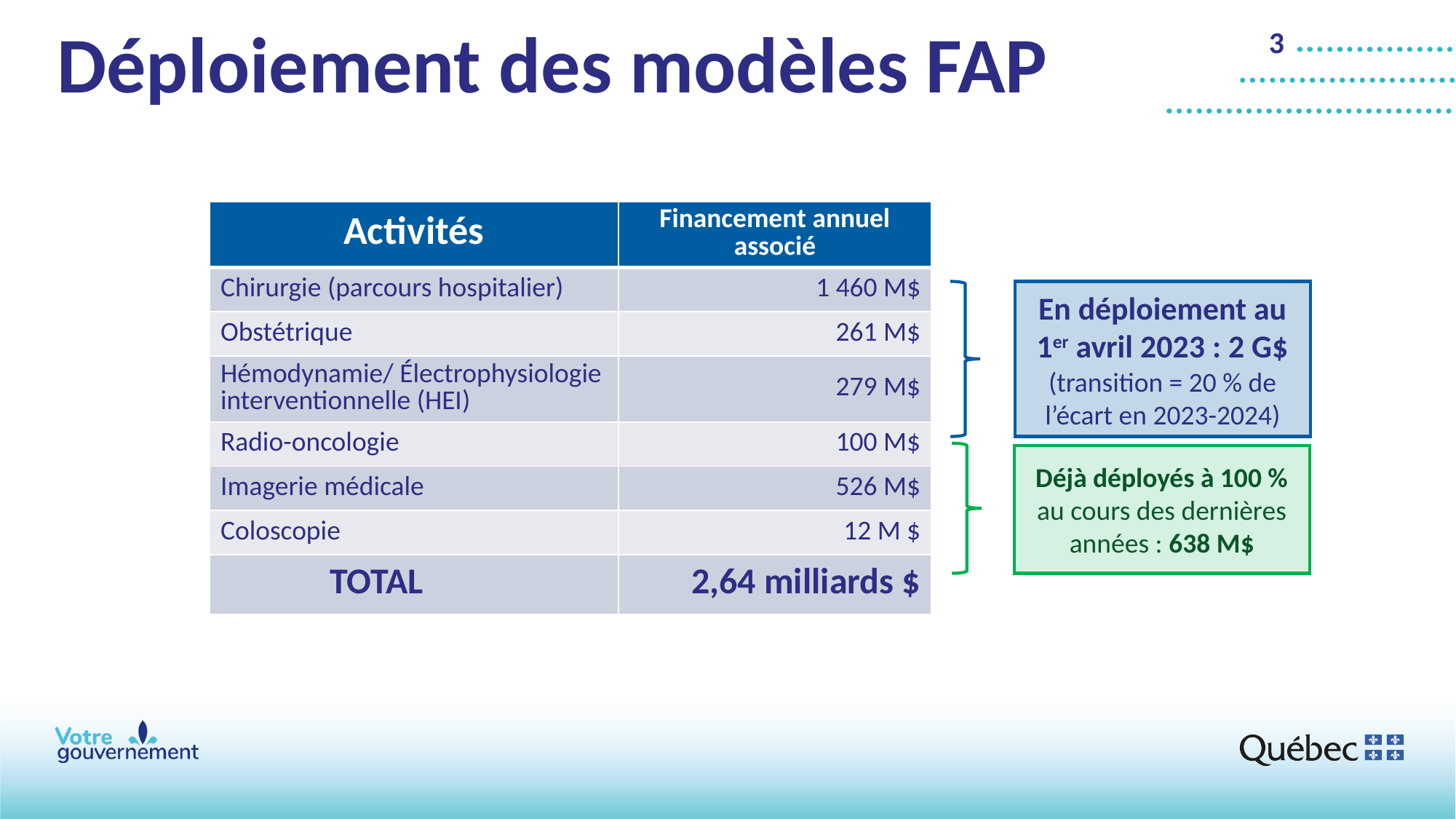

3
Déploiement des modèles FAP
| Activités | Financement annuel associé |
| --- | --- |
| Chirurgie (parcours hospitalier) | 1 460 M$ |
| Obstétrique | 261 M$ |
| Hémodynamie/ Électrophysiologie interventionnelle (HEI) | 279 M$ |
| Radio-oncologie | 100 M$ |
| Imagerie médicale | 526 M$ |
| Coloscopie | 12 M $ |
| TOTAL | 2,64 milliards $ |

En déploiement au 1er avril 2023 : 2 G$
(transition = 20 % de l’écart en 2023-2024)

Déjà déployés à 100 % au cours des dernières années : 638 M$